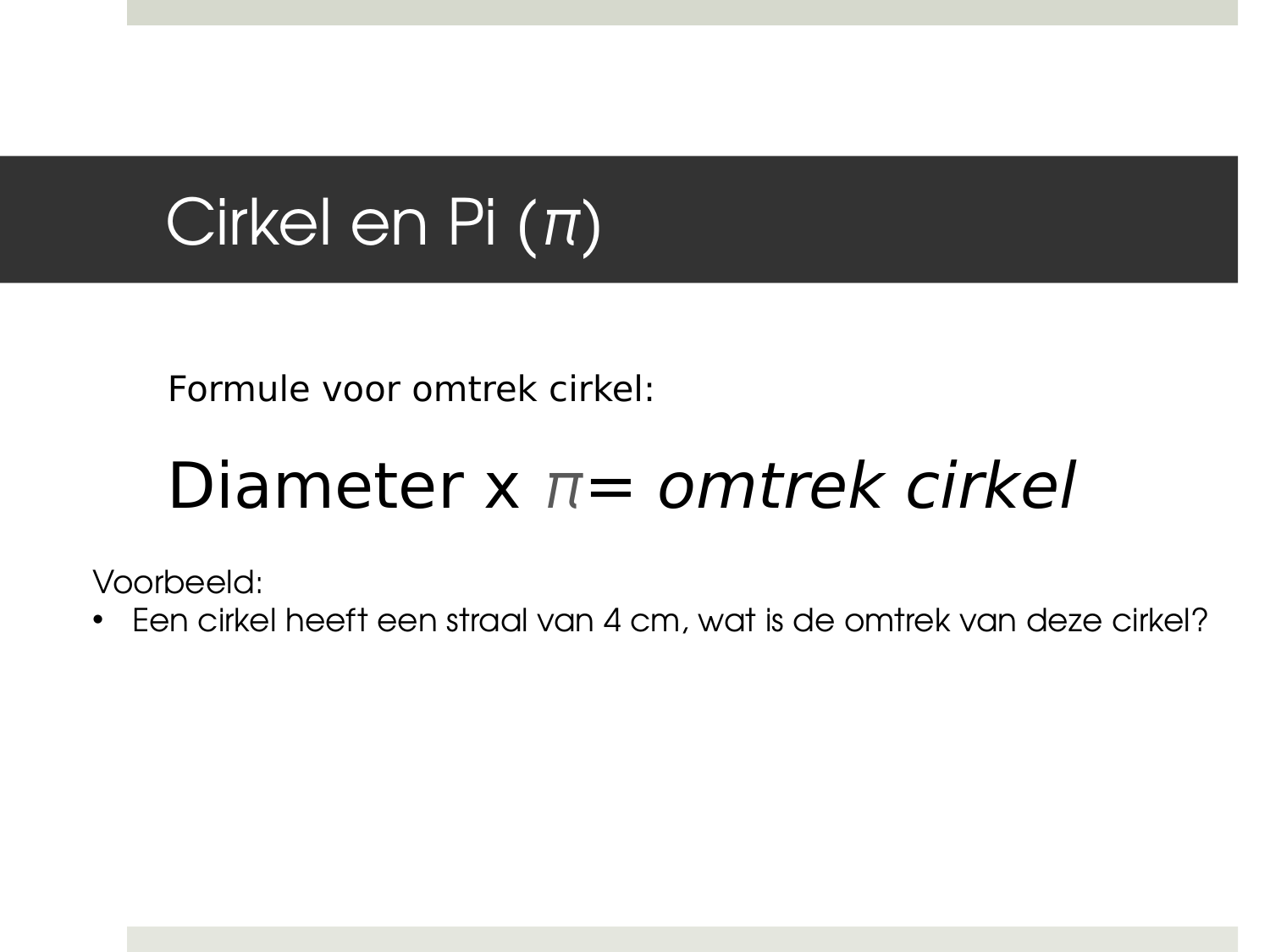

# Cirkel en Pi (π)
Formule voor omtrek cirkel:
Diameter x π= omtrek cirkel

Voorbeeld:
Een cirkel heeft een straal van 4 cm, wat is de omtrek van deze cirkel?